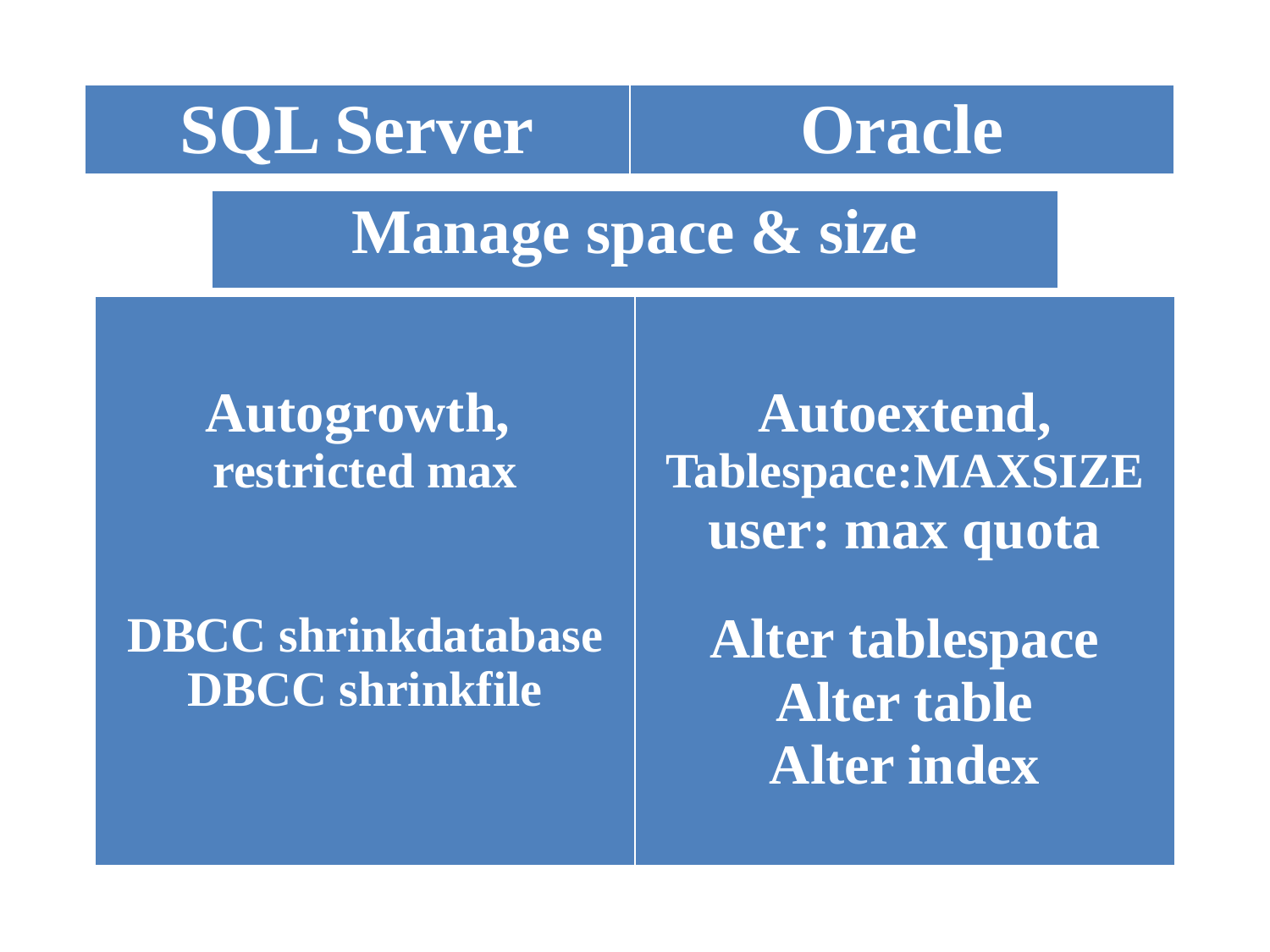

| SQL Server | Oracle |
| --- | --- |
| Manage space & size |
| --- |
| Autogrowth, restricted max DBCC shrinkdatabase DBCC shrinkfile | Autoextend, Tablespace:MAXSIZE user: max quota Alter tablespace Alter table Alter index |
| --- | --- |